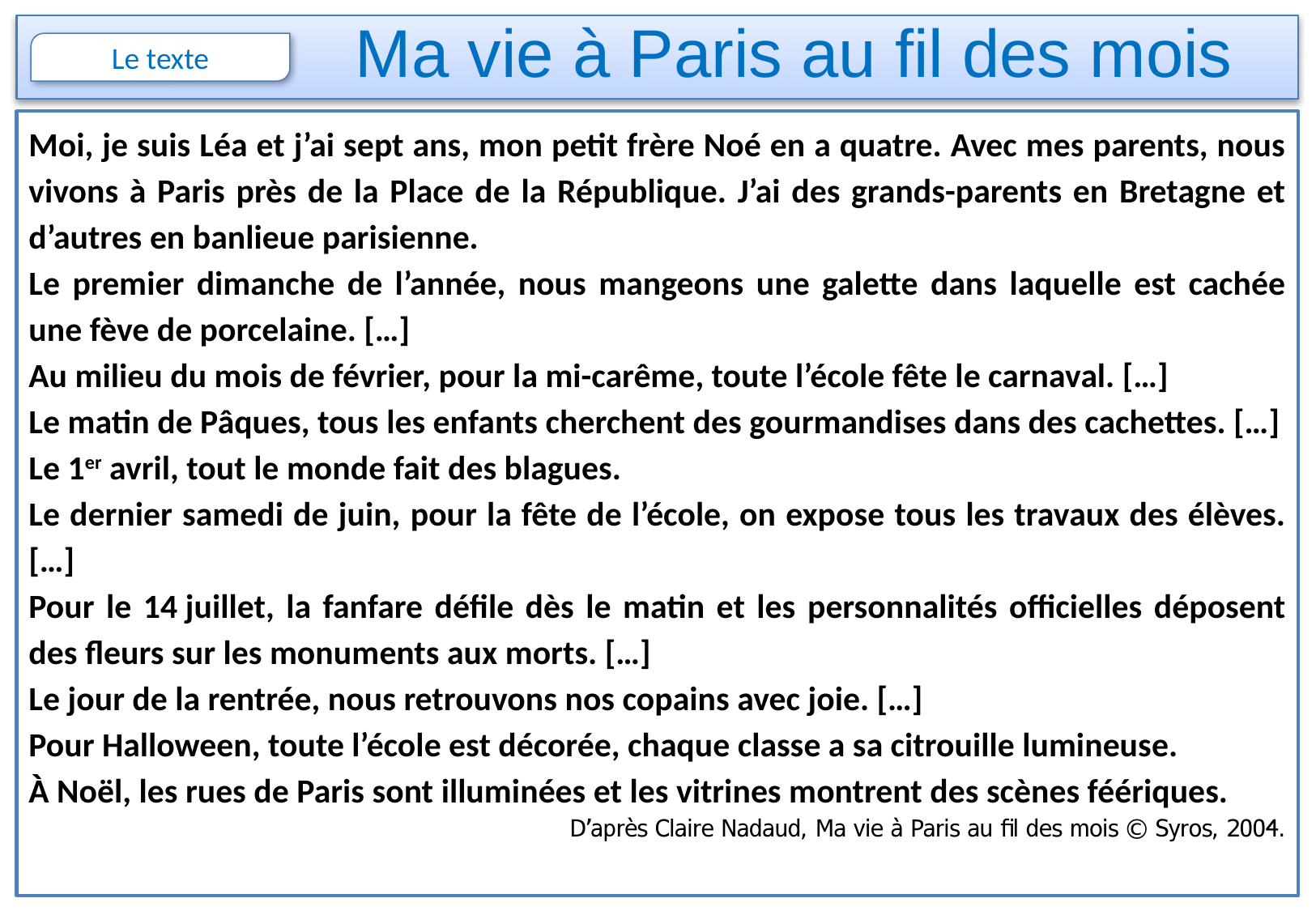

# Ma vie à Paris au fil des mois
Moi, je suis Léa et j’ai sept ans, mon petit frère Noé en a quatre. Avec mes parents, nous vivons à Paris près de la Place de la République. J’ai des grands-parents en Bretagne et d’autres en banlieue parisienne.
Le premier dimanche de l’année, nous mangeons une galette dans laquelle est cachée une fève de porcelaine. […]
Au milieu du mois de février, pour la mi-carême, toute l’école fête le carnaval. […]
Le matin de Pâques, tous les enfants cherchent des gourmandises dans des cachettes. […]
Le 1er avril, tout le monde fait des blagues.
Le dernier samedi de juin, pour la fête de l’école, on expose tous les travaux des élèves. […]
Pour le 14 juillet, la fanfare défile dès le matin et les personnalités officielles déposent des fleurs sur les monuments aux morts. […]
Le jour de la rentrée, nous retrouvons nos copains avec joie. […]
Pour Halloween, toute l’école est décorée, chaque classe a sa citrouille lumineuse.
À Noël, les rues de Paris sont illuminées et les vitrines montrent des scènes féériques.
D’après Claire Nadaud, Ma vie à Paris au fil des mois © Syros, 2004.